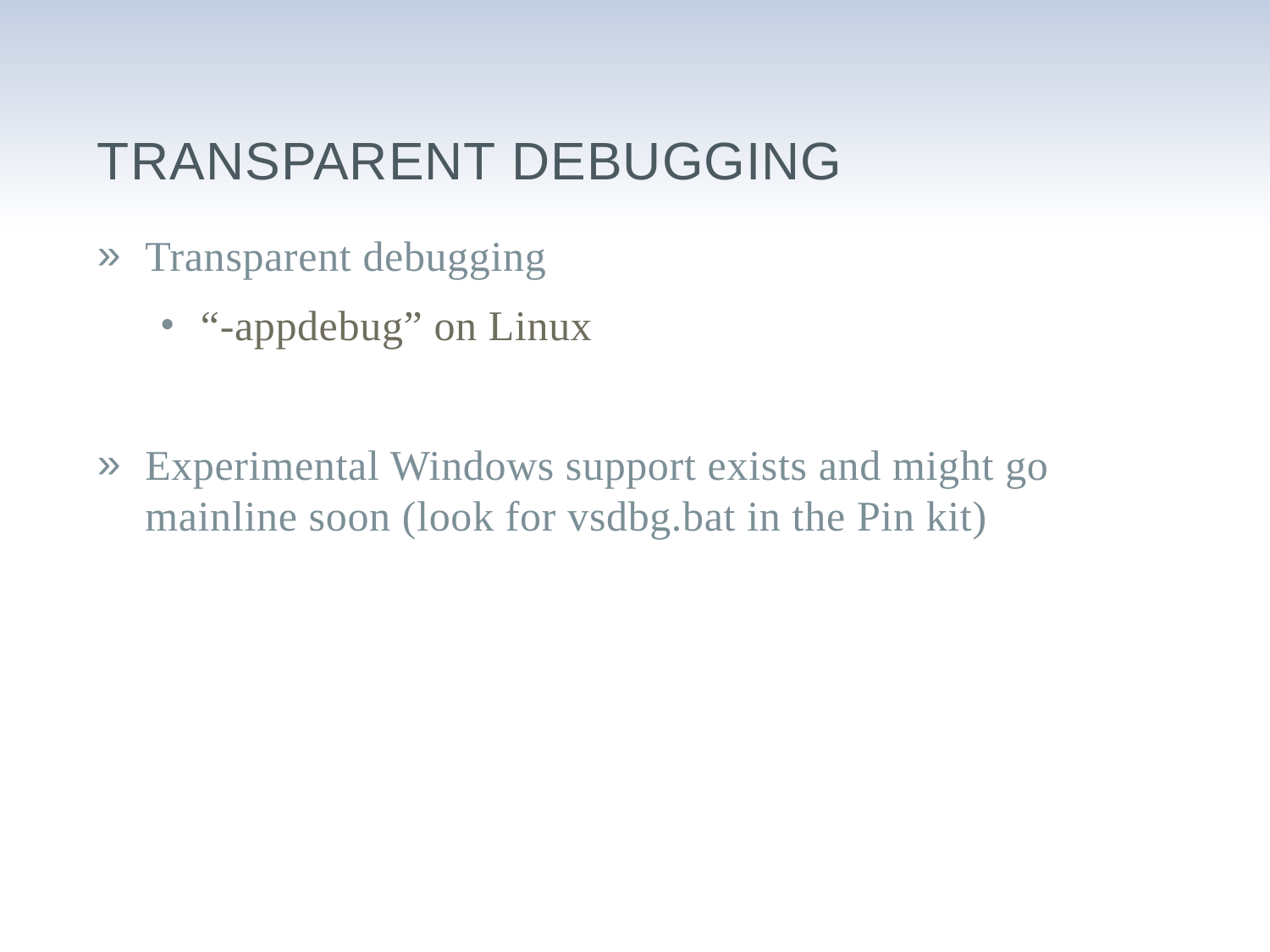

# Transparent debugging
Transparent debugging
“-appdebug” on Linux

Experimental Windows support exists and might go mainline soon (look for vsdbg.bat in the Pin kit)